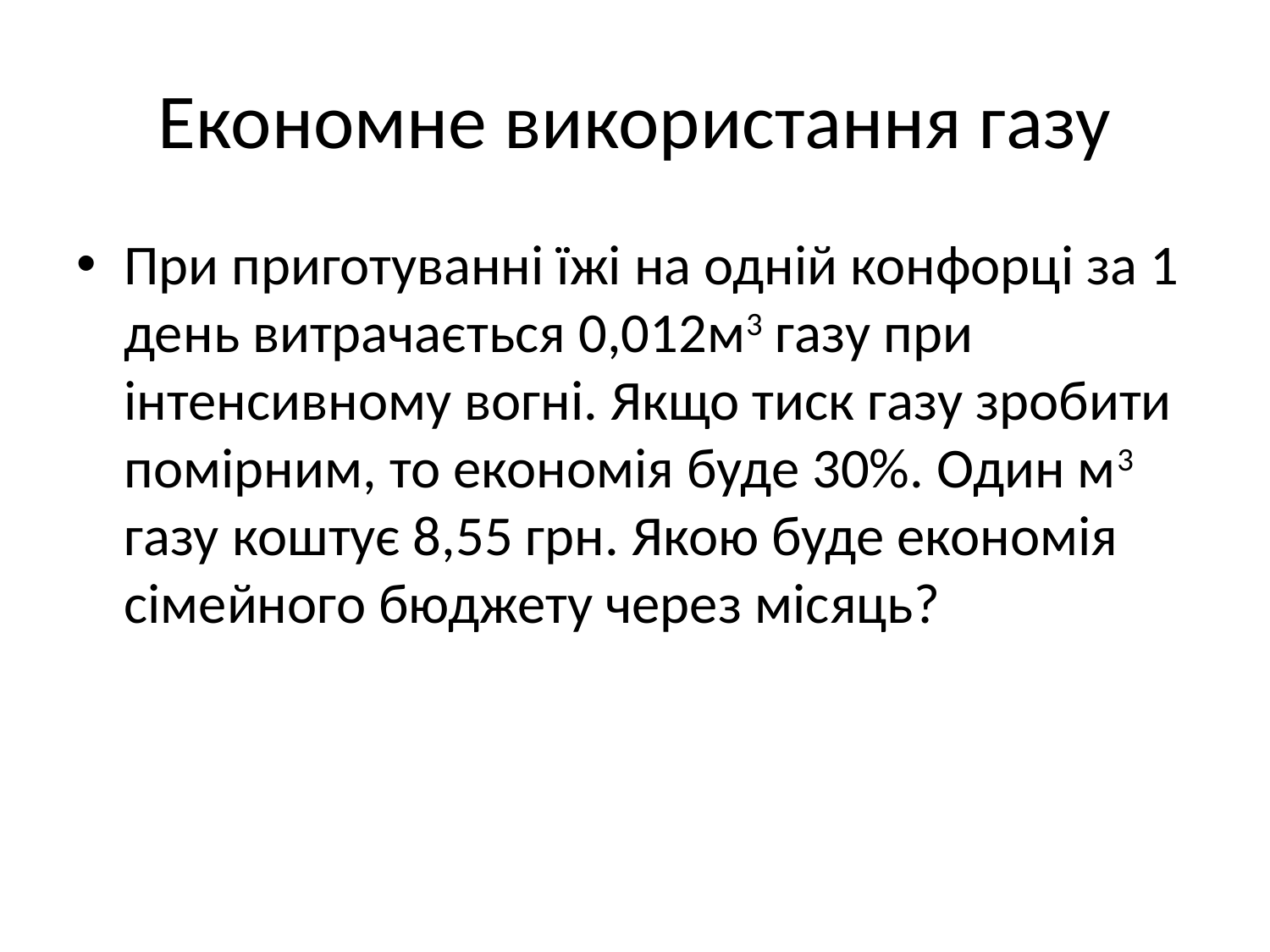

# Економне використання газу
При приготуванні їжі на одній конфорці за 1 день витрачається 0,012м3 газу при інтенсивному вогні. Якщо тиск газу зробити помірним, то економія буде 30%. Один м3 газу коштує 8,55 грн. Якою буде економія сімейного бюджету через місяць?